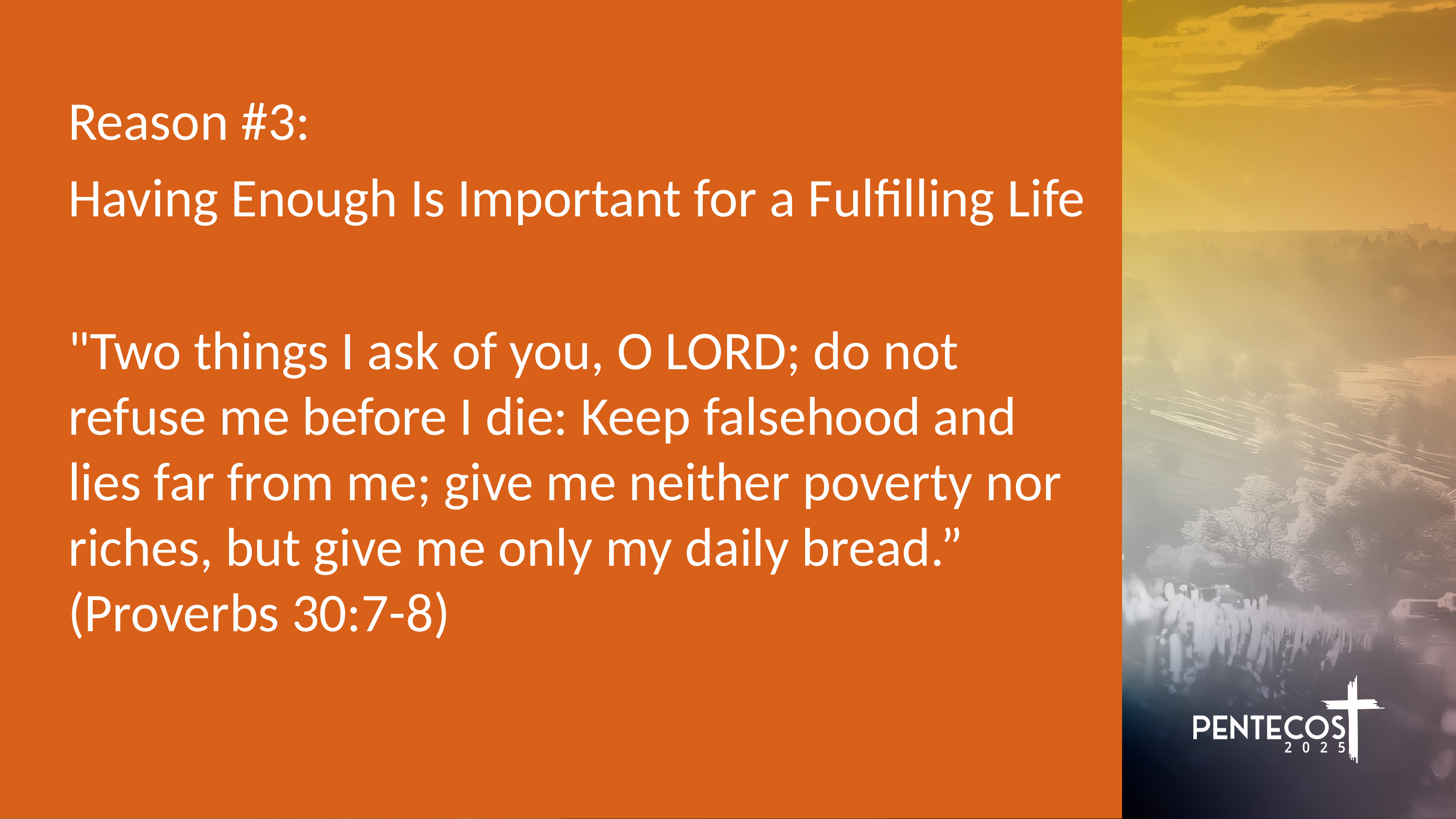

Reason #3:
Having Enough Is Important for a Fulfilling Life

"Two things I ask of you, O LORD; do not refuse me before I die: Keep falsehood and lies far from me; give me neither poverty nor riches, but give me only my daily bread.” (Proverbs 30:7-8)